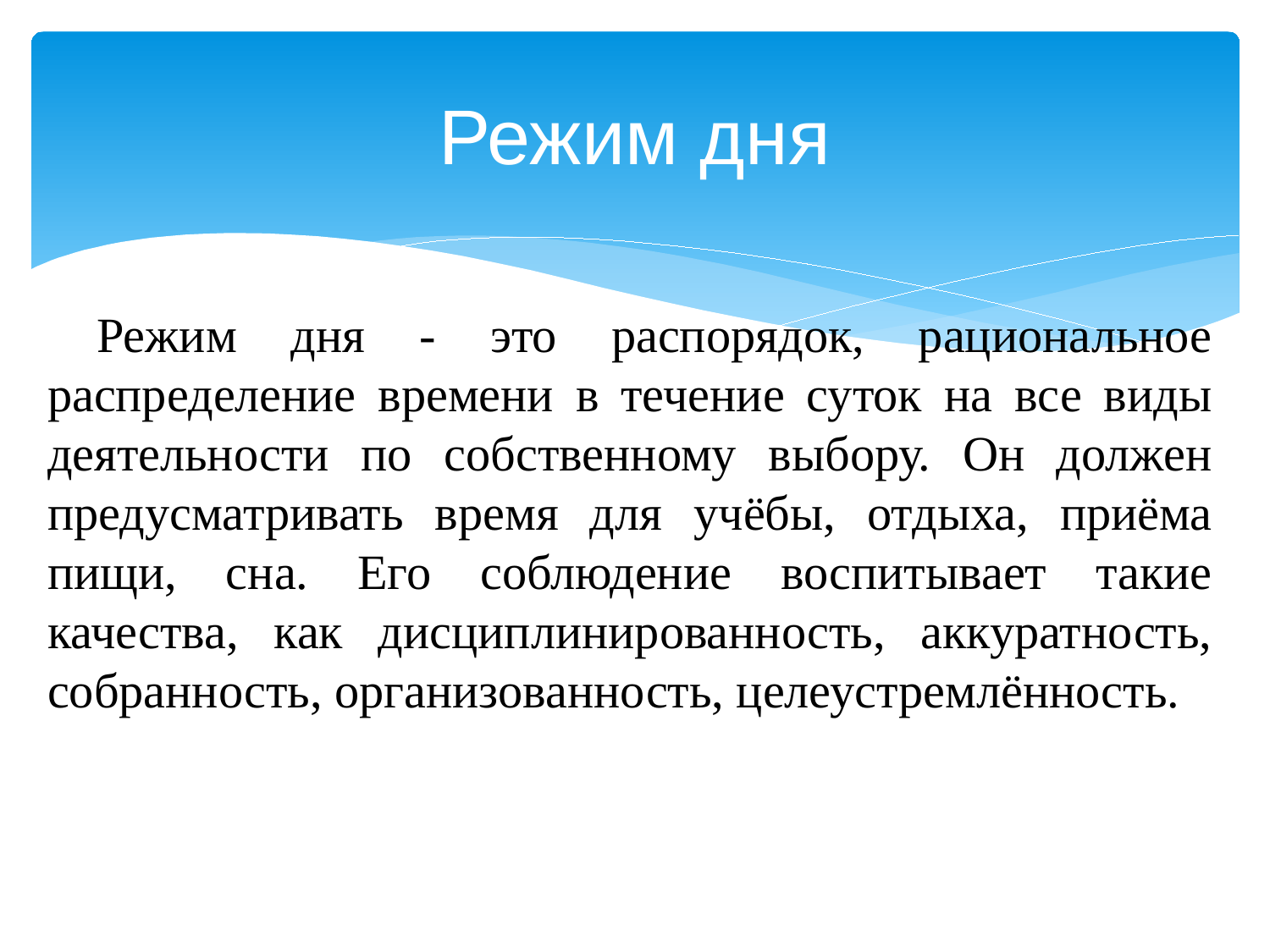

# Режим дня
 Режим дня - это распорядок, рациональное распределение времени в течение суток на все виды деятельности по собственному выбору. Он должен предусматривать время для учёбы, отдыха, приёма пищи, сна. Его соблюдение воспитывает такие качества, как дисциплинированность, аккуратность, собранность, организованность, целеустремлённость.